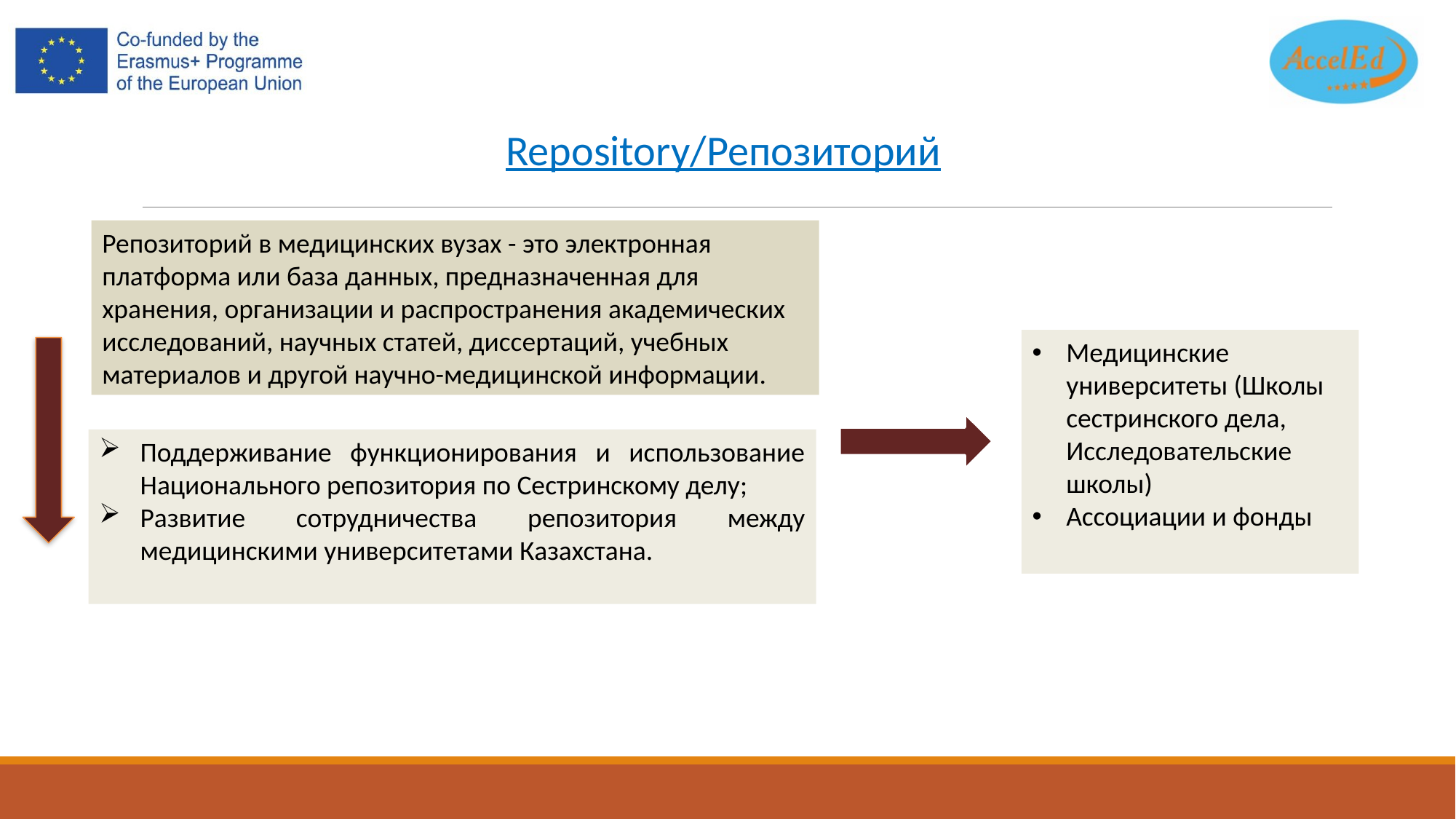

# Repository/Репозиторий
Репозиторий в медицинских вузах - это электронная платформа или база данных, предназначенная для хранения, организации и распространения академических исследований, научных статей, диссертаций, учебных материалов и другой научно-медицинской информации.
Медицинские университеты (Школы сестринского дела, Исследовательские школы)
Ассоциации и фонды

Поддерживание функционирования и использование Национального репозитория по Сестринскому делу;
Развитие сотрудничества репозитория между медицинскими университетами Казахстана.